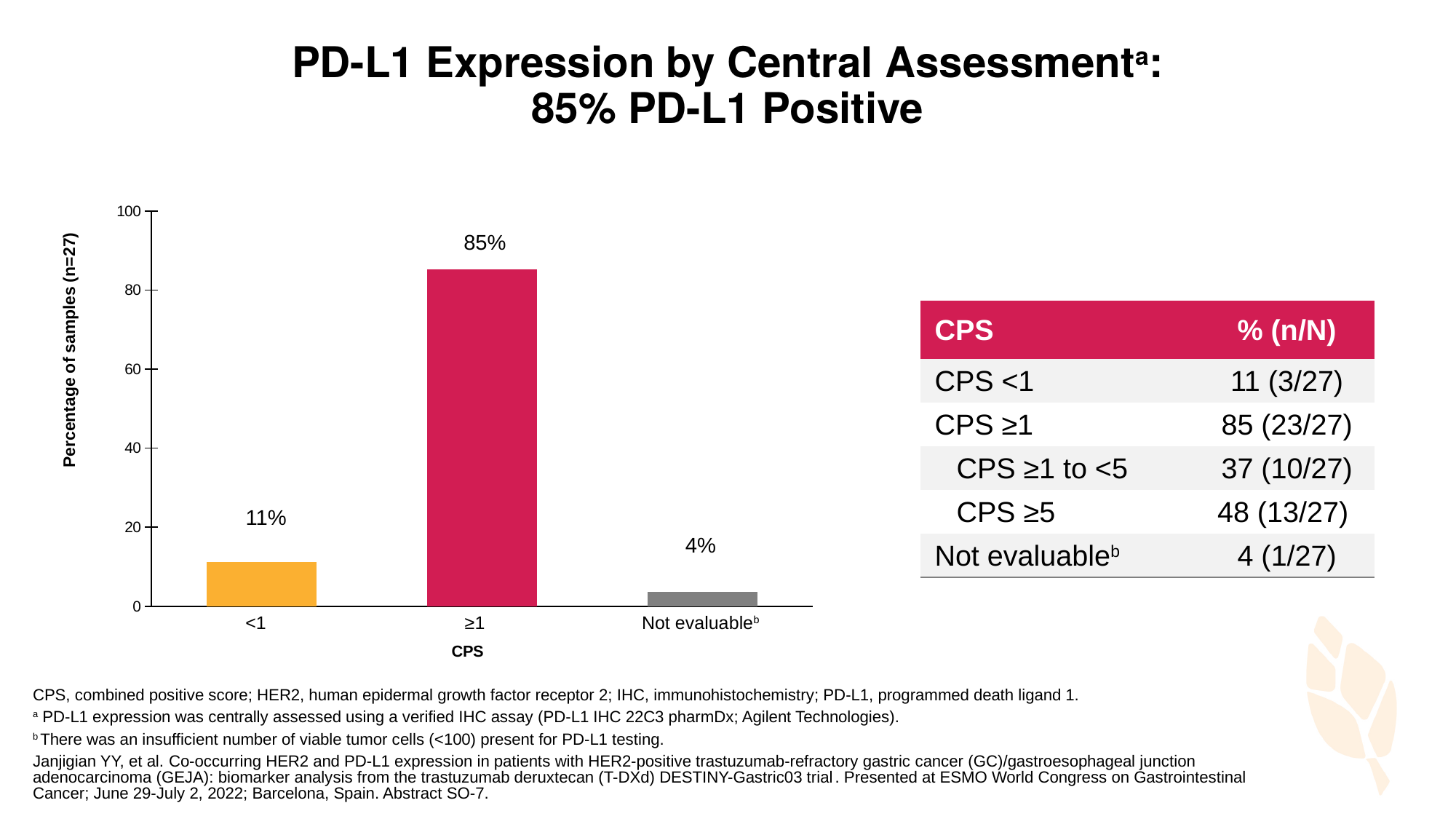

# PD-L1 Expression by Central Assessmenta: 85% PD-L1 Positive

### Chart

| Category | % |
|---|---|
| <1 | 11.11 |
| ≥1 | 85.19 |
| Not evaluable | 3.7 |
85%
11%
4%
<1
Not evaluableb
≥1
CPS <1
11%
| CPS | % (n/N) |
| --- | --- |
| CPS <1 | 11 (3/27) |
| CPS ≥1 | 85 (23/27) |
| CPS ≥1 to <5 | 37 (10/27) |
| CPS ≥5 | 48 (13/27) |
| Not evaluableb | 4 (1/27) |
CPS, combined positive score; HER2, human epidermal growth factor receptor 2; IHC, immunohistochemistry; PD-L1, programmed death ligand 1.
a PD-L1 expression was centrally assessed using a verified IHC assay (PD-L1 IHC 22C3 pharmDx; Agilent Technologies).
b There was an insufficient number of viable tumor cells (<100) present for PD-L1 testing.
Janjigian YY, et al. Co-occurring HER2 and PD-L1 expression in patients with HER2-positive trastuzumab-refractory gastric cancer (GC)/gastroesophageal junction adenocarcinoma (GEJA): biomarker analysis from the trastuzumab deruxtecan (T-DXd) DESTINY-Gastric03 trial. Presented at ESMO World Congress on Gastrointestinal Cancer; June 29-July 2, 2022; Barcelona, Spain. Abstract SO-7.